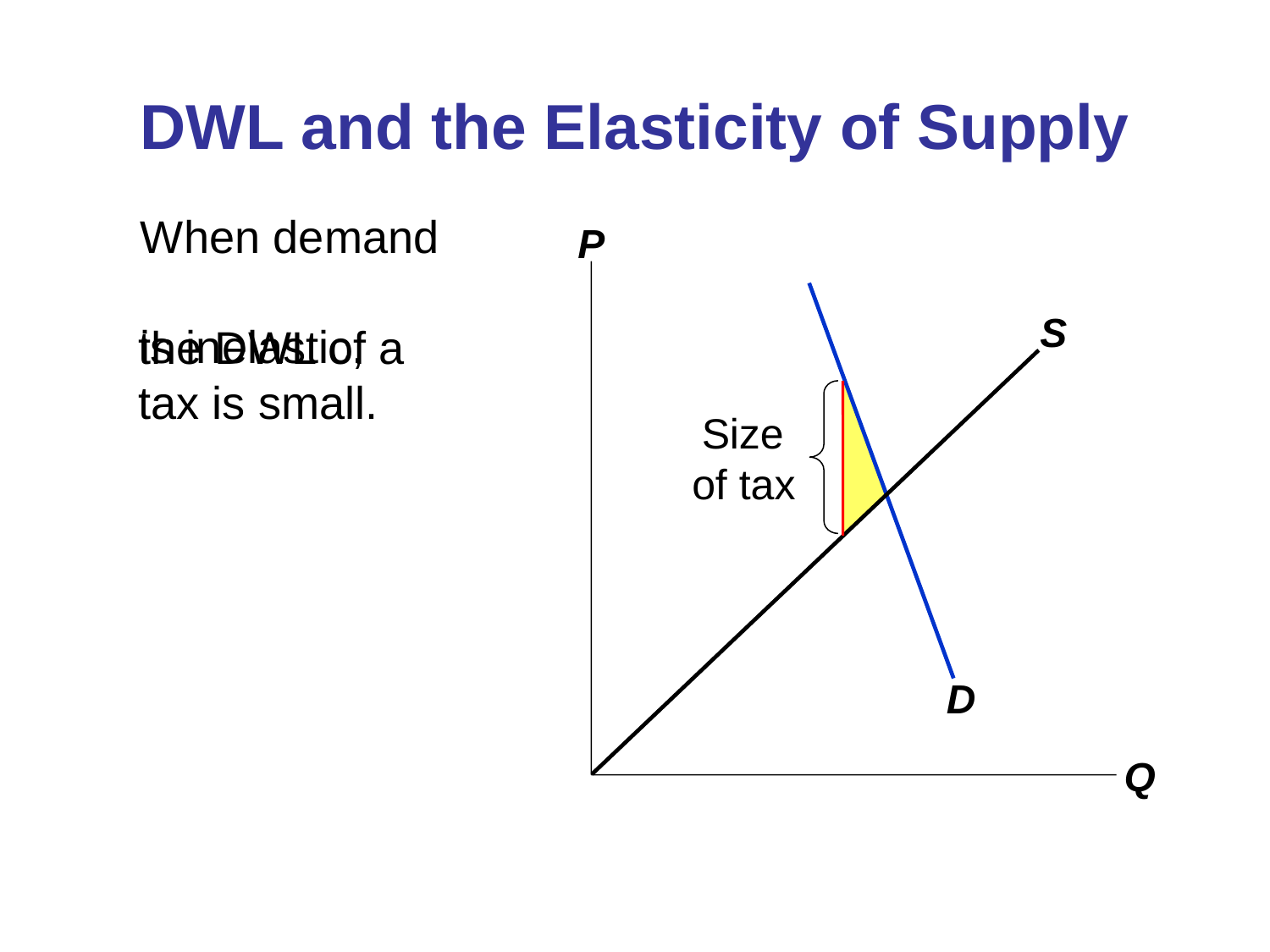

# DWL and the Elasticity of Supply
When demand
is inelastic,
P

Q

D
S

the DWL of a tax is small.

Size
of tax